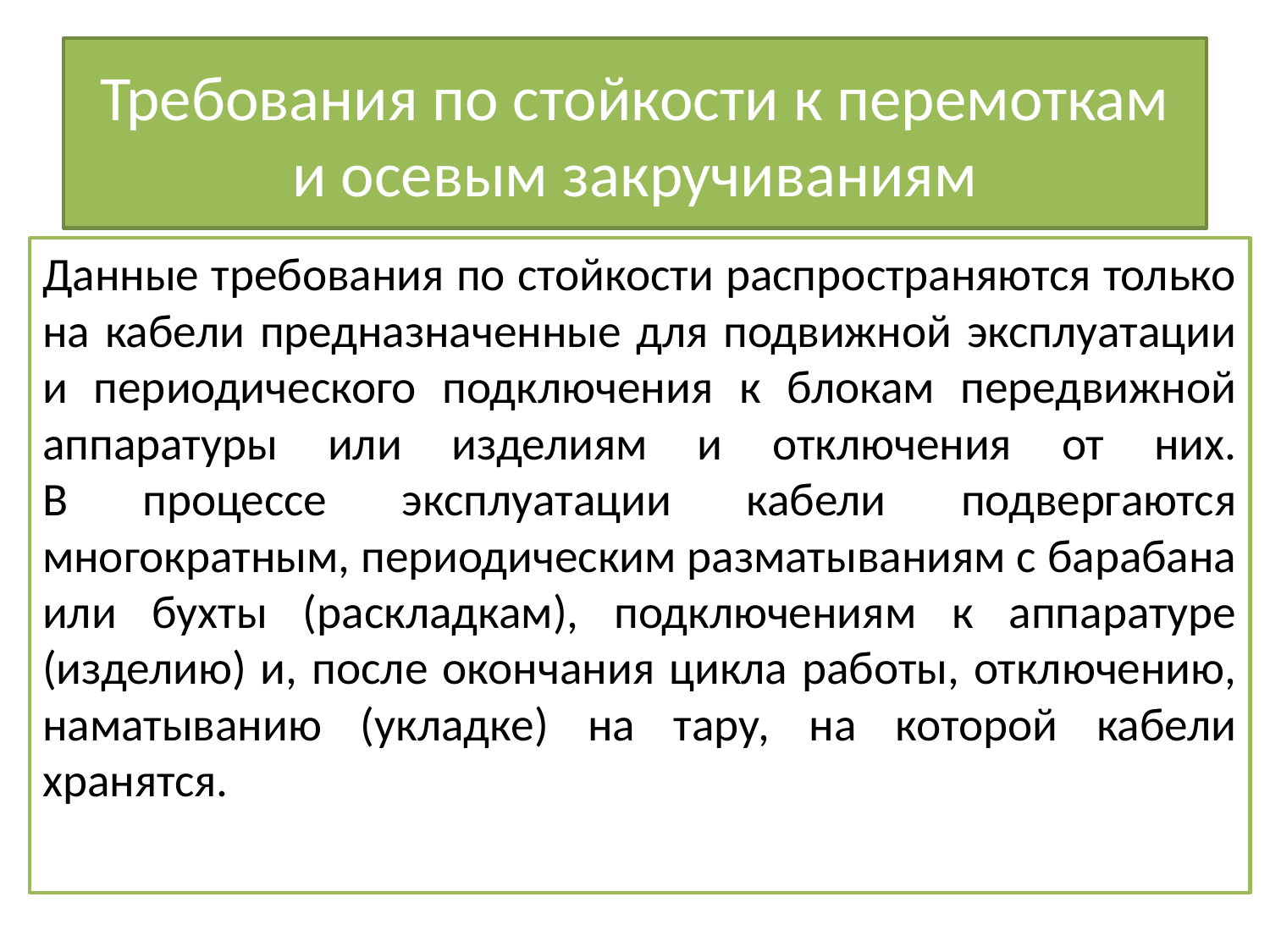

# Требования по стойкости к перемоткам и осевым закручиваниям
Данные требования по стойкости распространяются только на кабели предназначенные для подвижной эксплуатации и периодического подключения к блокам передвижной аппаратуры или изделиям и отключения от них.
В процессе эксплуатации кабели подвергаются многократным, периодическим разматываниям с барабана или бухты (раскладкам), подключениям к аппаратуре (изделию) и, после окончания цикла работы, отключению, наматыванию (укладке) на тару, на которой кабели хранятся.